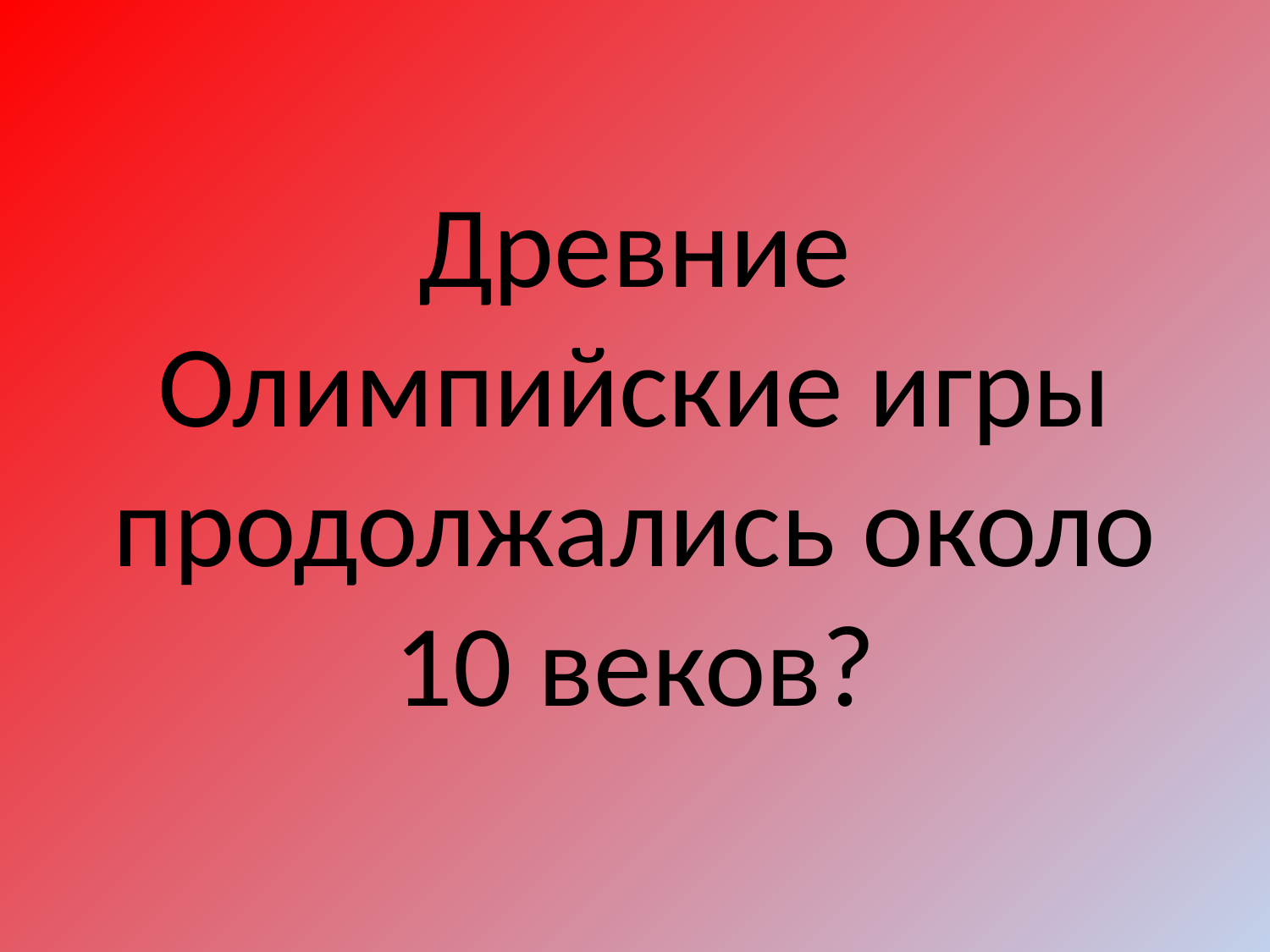

# Древние Олимпийские игры продолжались около 10 веков?